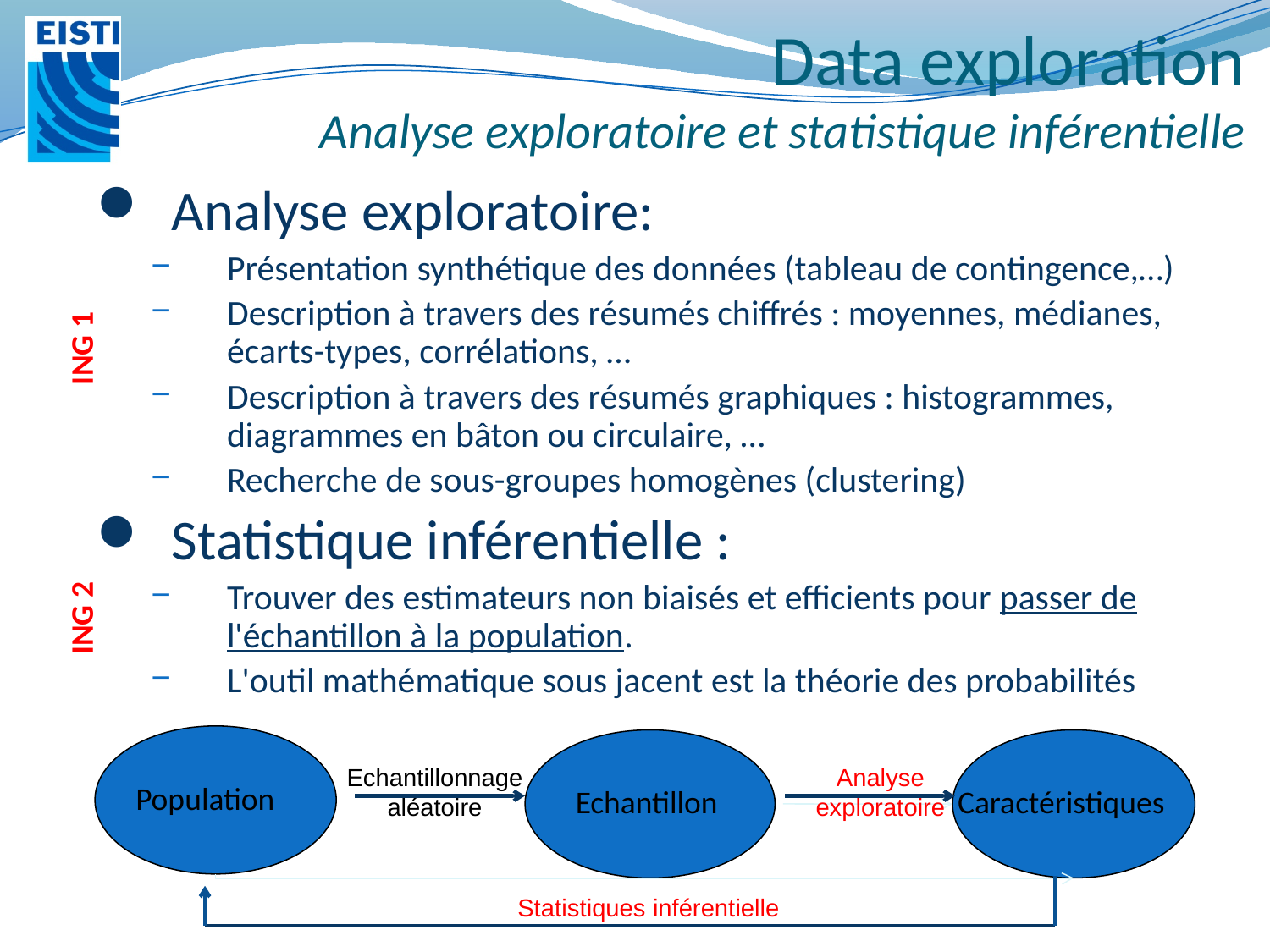

# Data exploration Analyse exploratoire et statistique inférentielle
Analyse exploratoire:
Présentation synthétique des données (tableau de contingence,…)
Description à travers des résumés chiffrés : moyennes, médianes, écarts-types, corrélations, …
Description à travers des résumés graphiques : histogrammes, diagrammes en bâton ou circulaire, …
Recherche de sous-groupes homogènes (clustering)
Statistique inférentielle :
Trouver des estimateurs non biaisés et efficients pour passer de l'échantillon à la population.
L'outil mathématique sous jacent est la théorie des probabilités

ING 1
ING 2

Population

Echantillon

Caractéristiques
Echantillonnage
aléatoire
Analyse exploratoire
Statistiques inférentielle